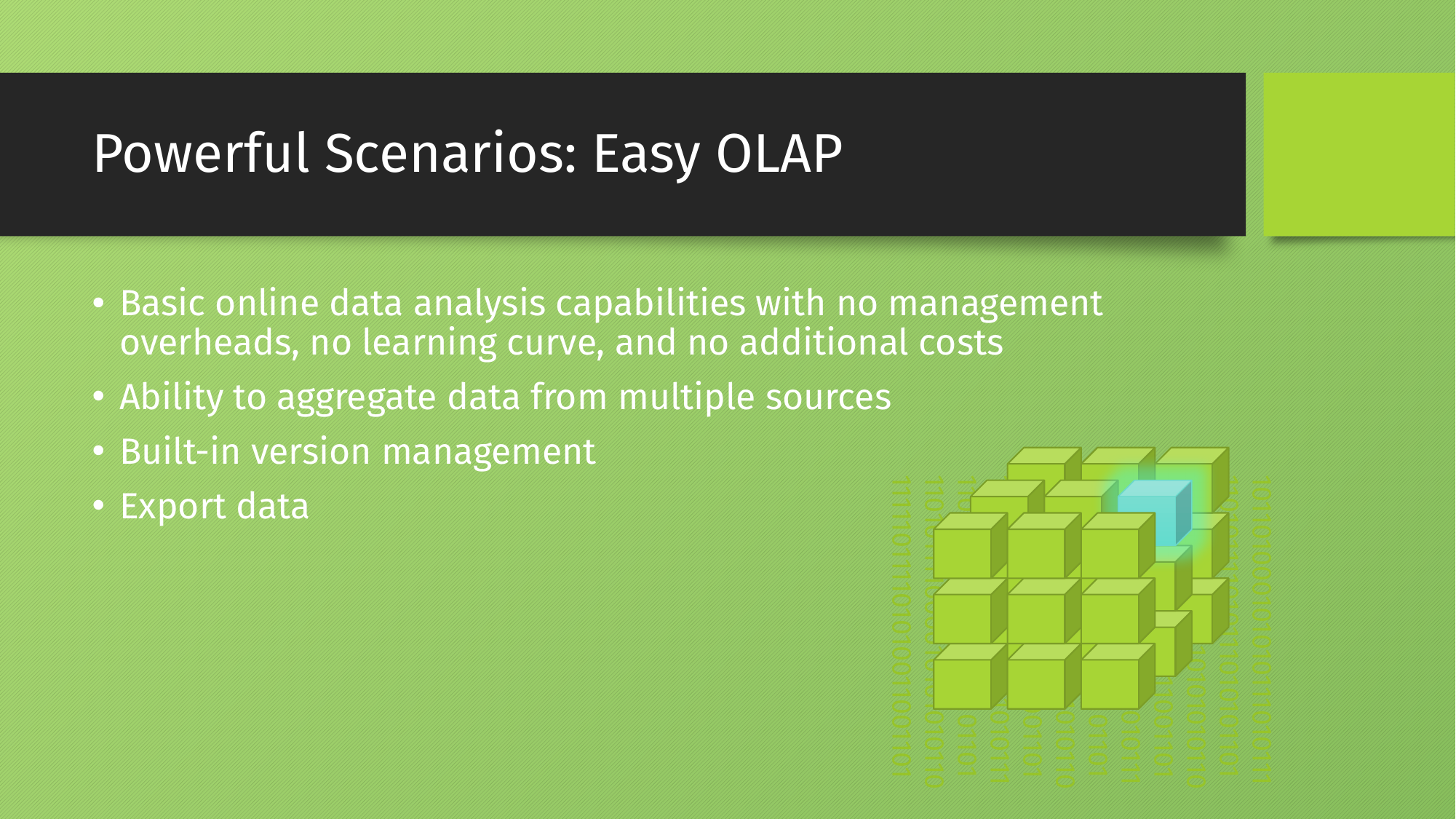

# Powerful Scenarios: Easy OLAP
Basic online data analysis capabilities with no management overheads, no learning curve, and no additional costs
Ability to aggregate data from multiple sources
Built-in version management
Export data

101101000101010111010111
110101111010111010101101
110101111000010101010110
111110111101010011001101
101101000101010111010111
110101111010111010101101
110101111000010101010110
111110111101010011001101
101101000101010111010111
110101111010111010101101
110101111000010101010110
111110111101010011001101